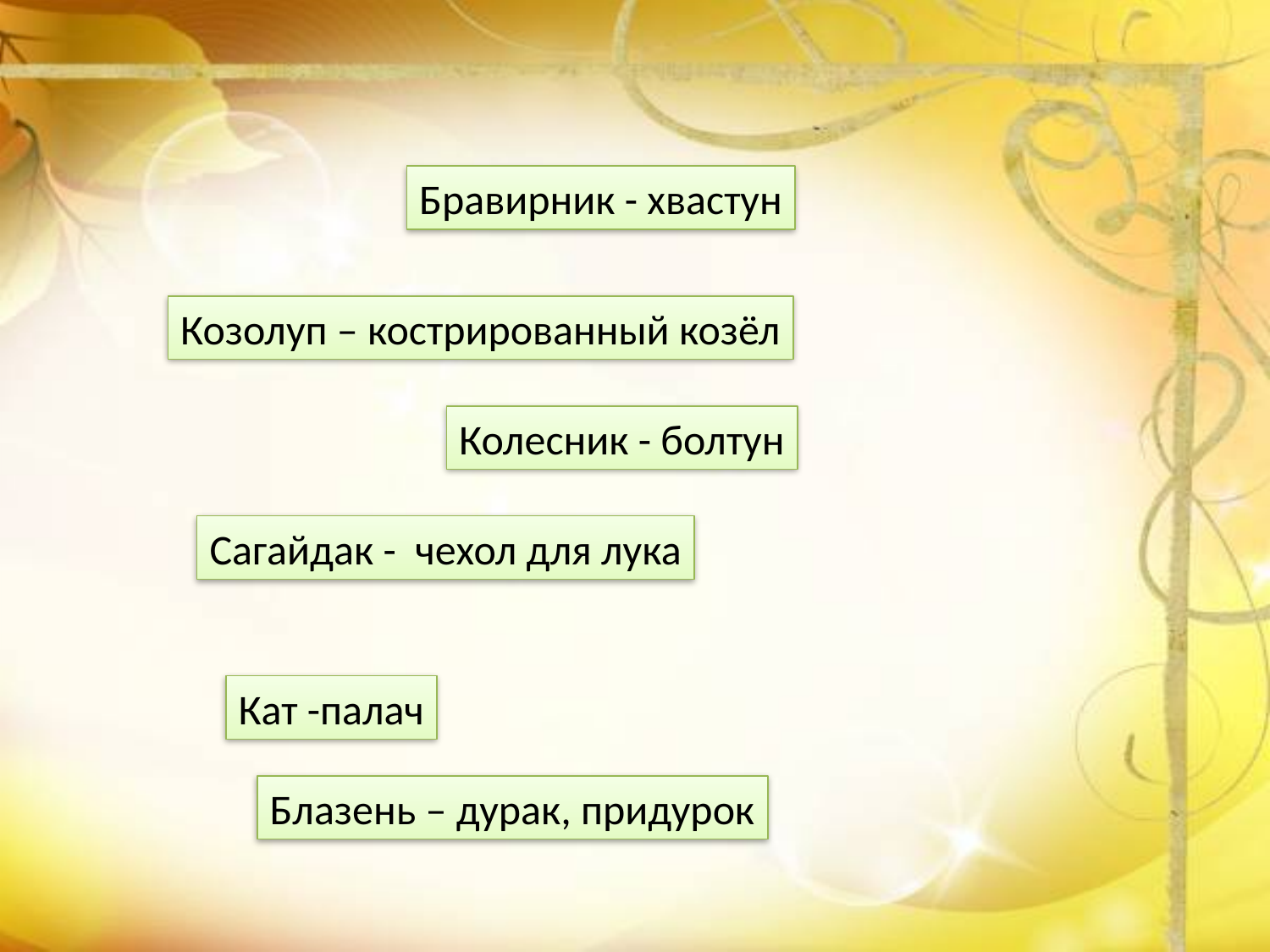

Бравирник - хвастун
Козолуп – кострированный козёл
Колесник - болтун
Сагайдак -  чехол для лука
Кат -палач
Блазень – дурак, придурок